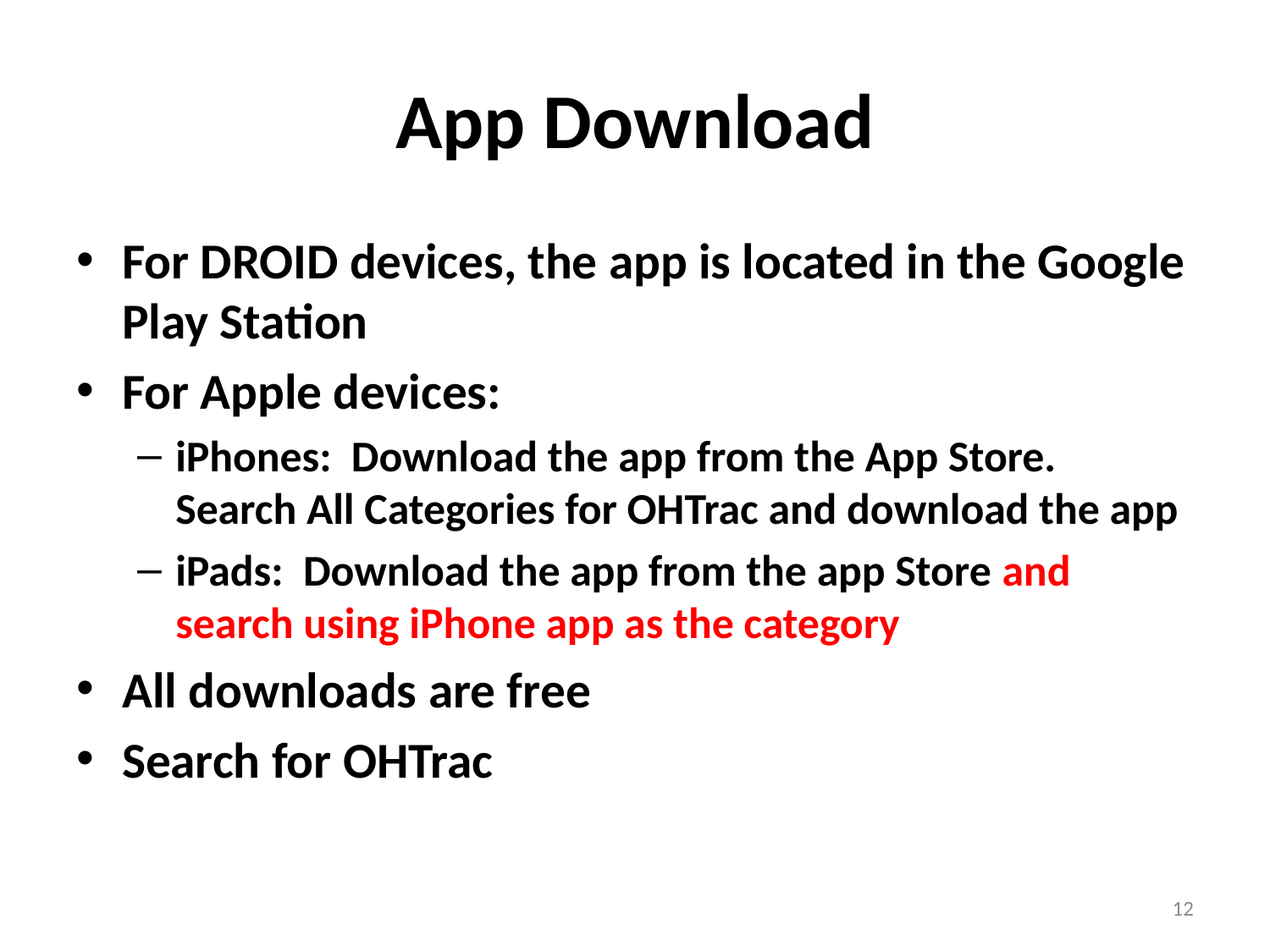

# App Download
For DROID devices, the app is located in the Google Play Station
For Apple devices:
iPhones:  Download the app from the App Store.  Search All Categories for OHTrac and download the app
iPads:  Download the app from the app Store and search using iPhone app as the category
All downloads are free
Search for OHTrac

12